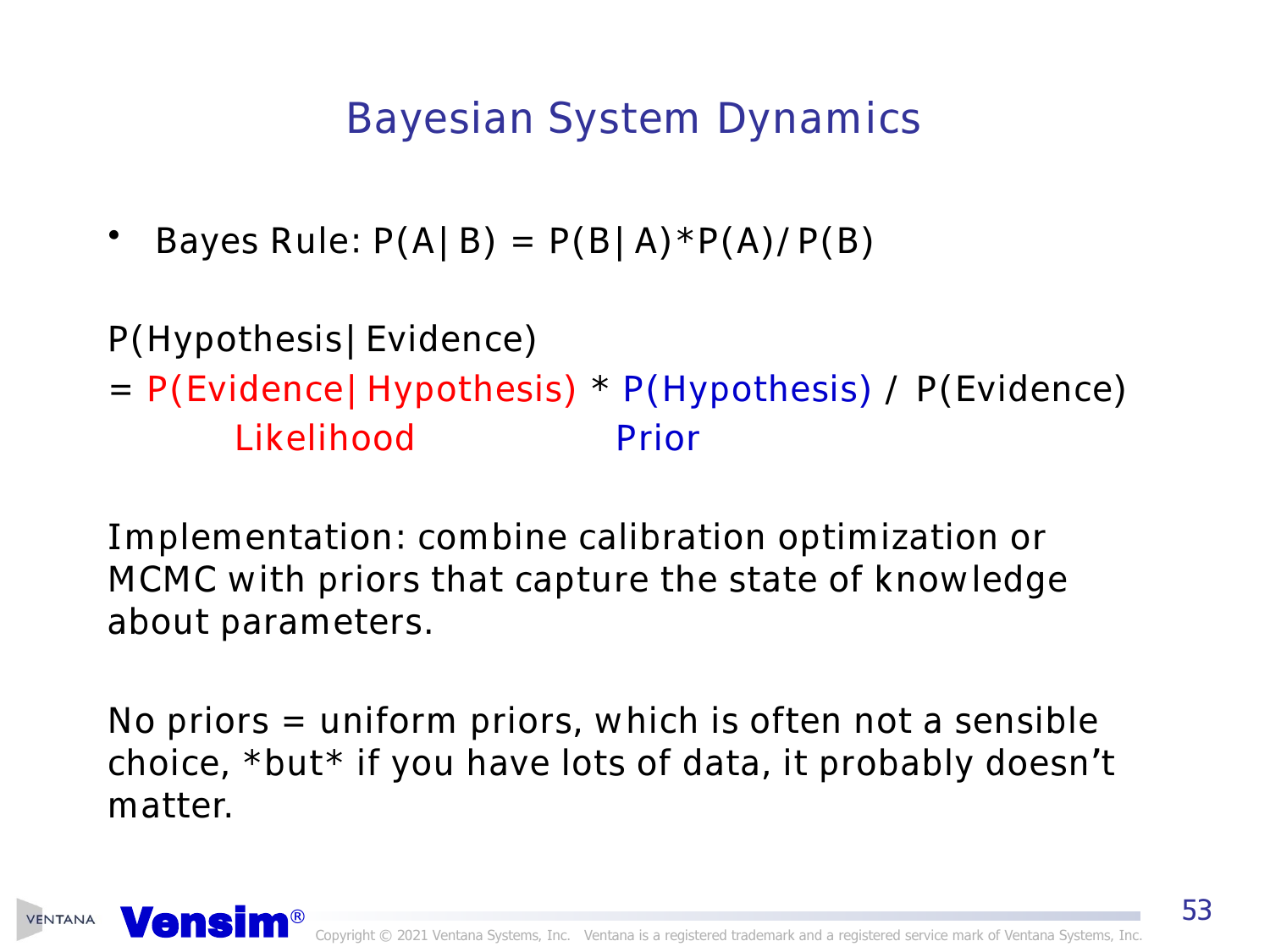

# Bayesian System Dynamics
Bayes Rule: P(A|B) = P(B|A)*P(A)/P(B)

P(Hypothesis|Evidence)
= P(Evidence|Hypothesis) * P(Hypothesis) / P(Evidence)
	Likelihood		Prior

Implementation: combine calibration optimization or MCMC with priors that capture the state of knowledge about parameters.

No priors = uniform priors, which is often not a sensible choice, *but* if you have lots of data, it probably doesn’t matter.